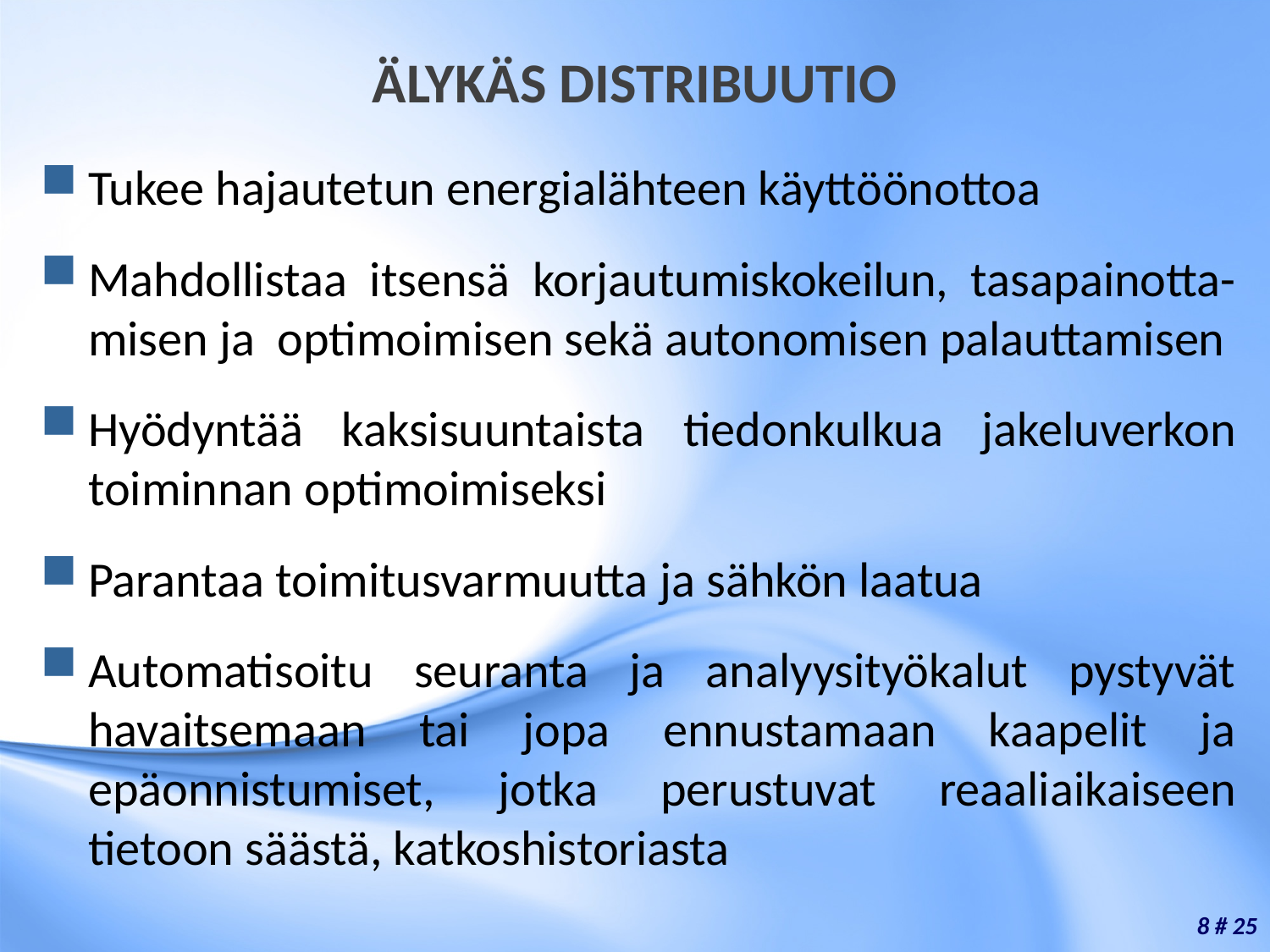

# ÄLYKÄS DISTRIBUUTIO
Tukee hajautetun energialähteen käyttöönottoa
Mahdollistaa itsensä korjautumiskokeilun, tasapainotta-misen ja  optimoimisen sekä autonomisen palauttamisen
Hyödyntää kaksisuuntaista tiedonkulkua jakeluverkon toiminnan optimoimiseksi
Parantaa toimitusvarmuutta ja sähkön laatua
Automatisoitu seuranta ja analyysityökalut pystyvät havaitsemaan tai jopa ennustamaan kaapelit ja epäonnistumiset, jotka perustuvat reaaliaikaiseen tietoon säästä, katkoshistoriasta
8 # 25